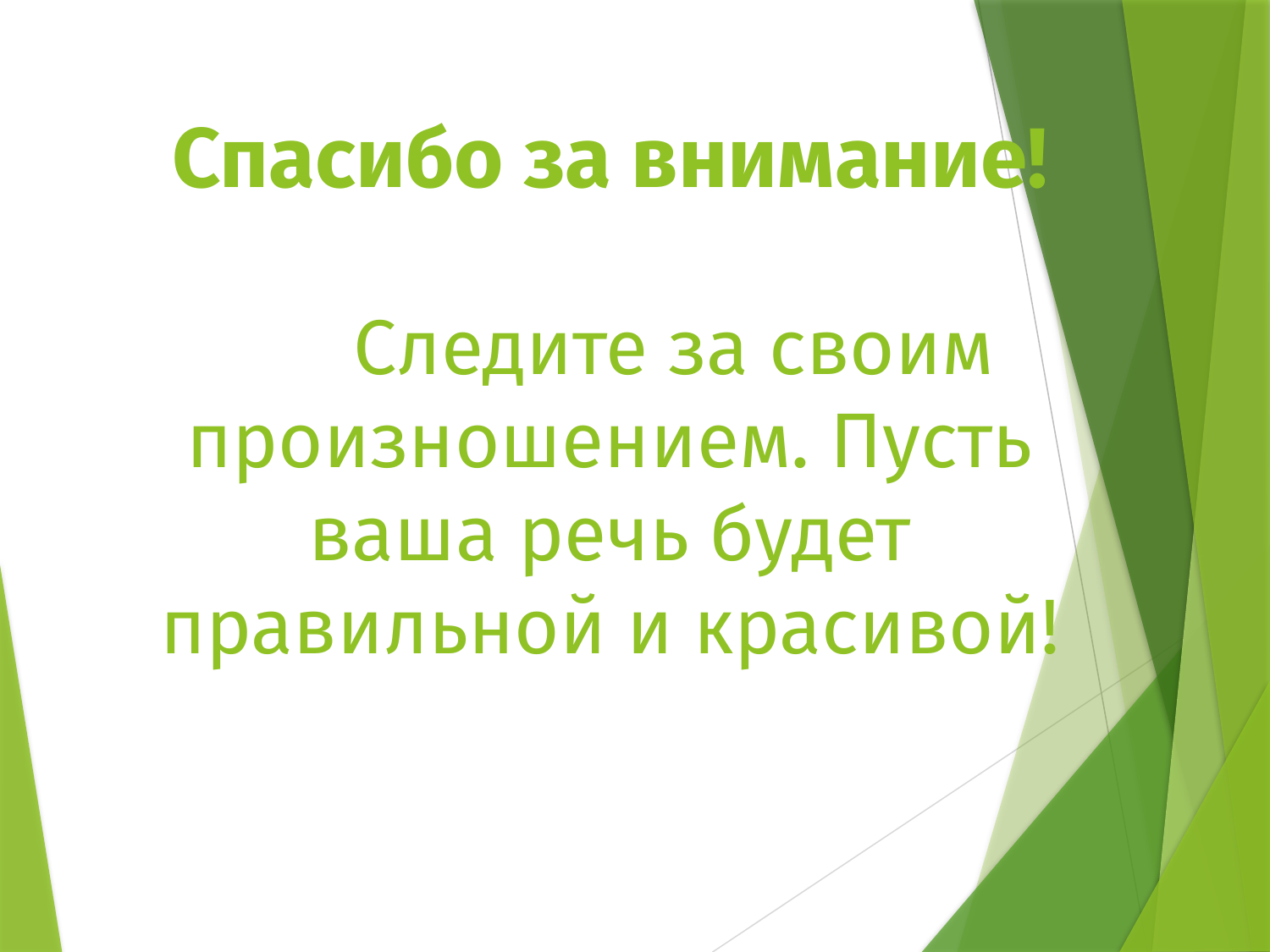

# Спасибо за внимание! Следите за своим произношением. Пусть ваша речь будет правильной и красивой!